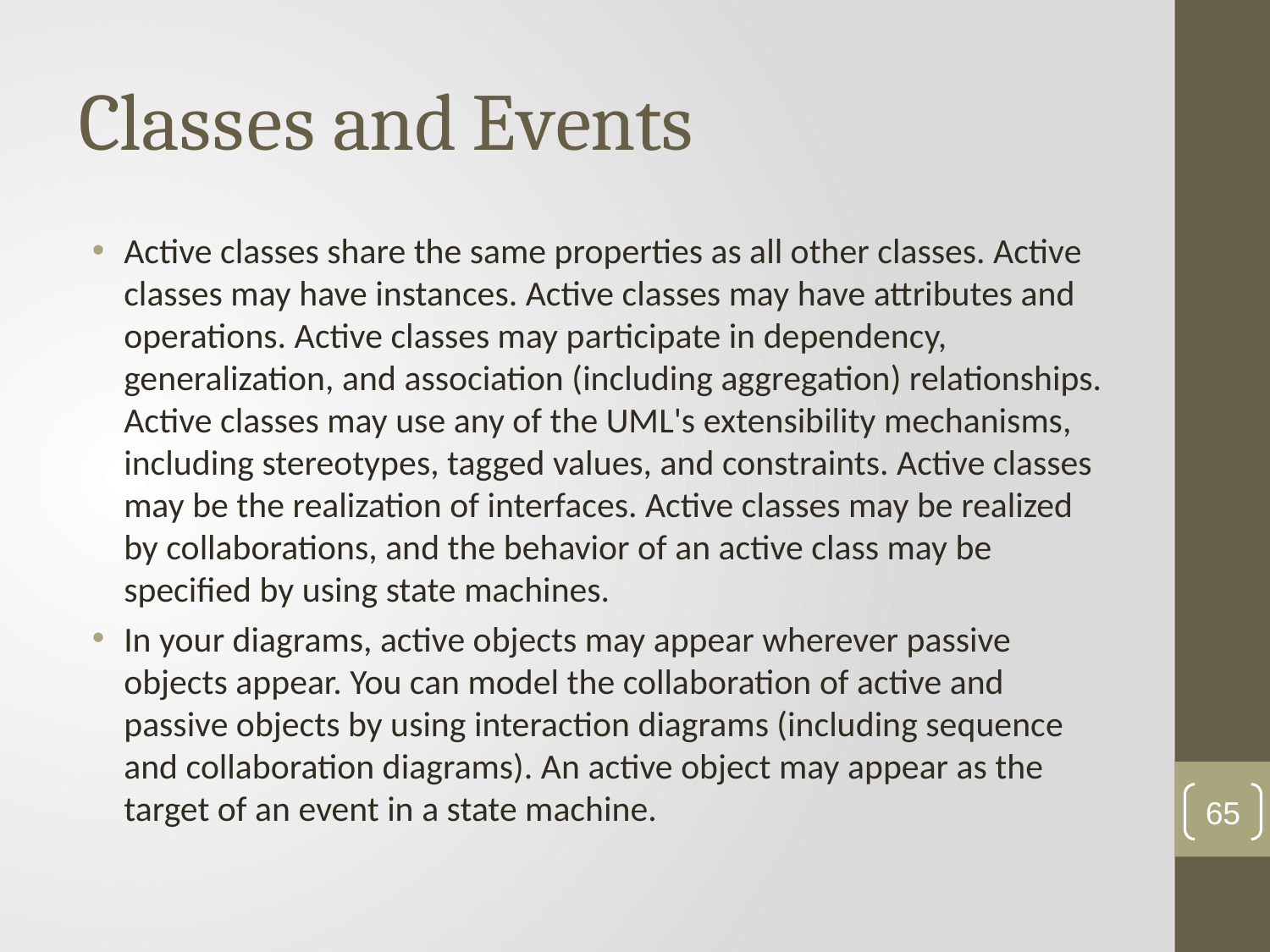

# Classes and Events
Active classes share the same properties as all other classes. Active classes may have instances. Active classes may have attributes and operations. Active classes may participate in dependency, generalization, and association (including aggregation) relationships. Active classes may use any of the UML's extensibility mechanisms, including stereotypes, tagged values, and constraints. Active classes may be the realization of interfaces. Active classes may be realized by collaborations, and the behavior of an active class may be specified by using state machines.
In your diagrams, active objects may appear wherever passive objects appear. You can model the collaboration of active and passive objects by using interaction diagrams (including sequence and collaboration diagrams). An active object may appear as the target of an event in a state machine.

65